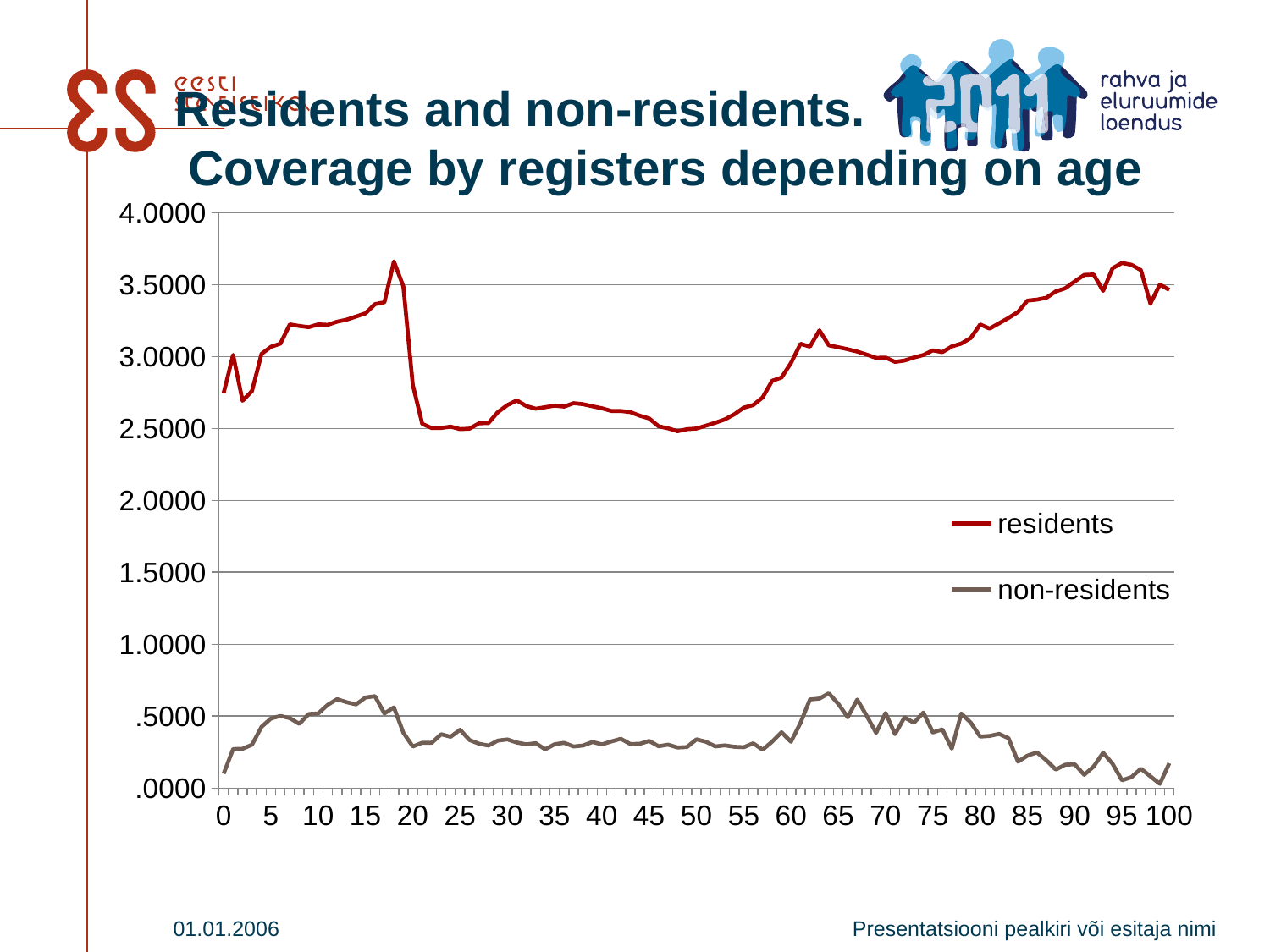

# Residents and non-residents. Coverage by registers depending on age

### Chart

| Category | residents | non-residents |
|---|---|---|
| 0 | 2.7462090441375517 | 0.09987669543773124 |
| 1 | 3.0106951871657714 | 0.2712511938872973 |
| 2 | 2.692176224838572 | 0.27305936073059367 |
| 3 | 2.75991258195441 | 0.3013574660633479 |
| 4 | 3.0181078848719696 | 0.42581211589113394 |
| 5 | 3.067546636137115 | 0.48359073359073373 |
| 6 | 3.089364380113281 | 0.5015772870662457 |
| 7 | 3.223213638012349 | 0.4861407249466958 |
| 8 | 3.2120812655086772 | 0.4465786314525807 |
| 9 | 3.2035778454808215 | 0.5150837988826816 |
| 10 | 3.223161794314237 | 0.5188679245283022 |
| 11 | 3.2200550530869068 | 0.5785024154589378 |
| 12 | 3.2418859467087375 | 0.6181353767560668 |
| 13 | 3.255710876235949 | 0.5968523002421308 |
| 14 | 3.2780588967233504 | 0.5818414322250636 |
| 15 | 3.3001806897635353 | 0.6296758104738158 |
| 16 | 3.36366454813208 | 0.6389645776566751 |
| 17 | 3.37713858797161 | 0.5189718482252144 |
| 18 | 3.66036818339702 | 0.5604113110539847 |
| 19 | 3.4873553620422277 | 0.38531073446327685 |
| 20 | 2.8029238764205355 | 0.2887931034482757 |
| 21 | 2.531969054155219 | 0.315081652257445 |
| 22 | 2.5027598682684484 | 0.314580031695721 |
| 23 | 2.503223170510255 | 0.3742732558139534 |
| 24 | 2.5123499064055164 | 0.3566433566433564 |
| 25 | 2.494982641365864 | 0.4056356487549147 |
| 26 | 2.4983108108107936 | 0.33415841584158423 |
| 27 | 2.535425582501191 | 0.3084378563283925 |
| 28 | 2.5373967829697825 | 0.2953929539295393 |
| 29 | 2.6135156797916 | 0.3300165837479271 |
| 30 | 2.662184620033219 | 0.33807626636311894 |
| 31 | 2.694564323879986 | 0.31659775546367347 |
| 32 | 2.6556294833142813 | 0.3038575667655785 |
| 33 | 2.6368525480367566 | 0.3121420389461625 |
| 34 | 2.647441479280845 | 0.2692771084337354 |
| 35 | 2.658289128083638 | 0.30472636815920345 |
| 36 | 2.6518113109199843 | 0.3144016227180529 |
| 37 | 2.6753246753246724 | 0.2890625000000003 |
| 38 | 2.668491420149504 | 0.2959610027855154 |
| 39 | 2.653826504546861 | 0.3204013377926418 |
| 40 | 2.6399879190576896 | 0.3037651563497133 |
| 41 | 2.6210261414411375 | 0.32434301521438447 |
| 42 | 2.621136327734202 | 0.34251412429378514 |
| 43 | 2.6134712744882216 | 0.3062730627306271 |
| 44 | 2.58854196837165 | 0.30762852404643404 |
| 45 | 2.5693691615730474 | 0.3278553820870998 |
| 46 | 2.5149113303301904 | 0.29103885804916757 |
| 47 | 2.50040990326284 | 0.3016000000000008 |
| 48 | 2.4804924760601974 | 0.28213689482470794 |
| 49 | 2.494498585350521 | 0.28525382755842066 |
| 50 | 2.4991308793456 | 0.3387723387723385 |
| 51 | 2.519122896481376 | 0.3222036727879797 |
| 52 | 2.5393194314762795 | 0.2893864013267001 |
| 53 | 2.5622974337176485 | 0.29675153643546964 |
| 54 | 2.598204204527135 | 0.28693994280266916 |
| 55 | 2.6445039335664426 | 0.2838515546639927 |
| 56 | 2.6622442455242834 | 0.3109815354713309 |
| 57 | 2.7154476012529534 | 0.2665121668597918 |
| 58 | 2.8310089280504074 | 0.32223543400713456 |
| 59 | 2.8538638985005633 | 0.38825031928480186 |
| 60 | 2.955339017458401 | 0.32230215827338143 |
| 61 | 3.0884793751525508 | 0.45365853658536615 |
| 62 | 3.068593314763234 | 0.6157718120805364 |
| 63 | 3.181465975129652 | 0.6222664015904573 |
| 64 | 3.0774808910955733 | 0.6588983050847452 |
| 65 | 3.064258744746041 | 0.5852417302798982 |
| 66 | 3.050529527912407 | 0.4919093851132689 |
| 67 | 3.034174792672932 | 0.6148867313915862 |
| 68 | 3.0127850395954696 | 0.5030303030303026 |
| 69 | 2.990395300841406 | 0.3837535014005606 |
| 70 | 2.992325455039396 | 0.5217391304347822 |
| 71 | 2.9624602497479104 | 0.37499999999999994 |
| 72 | 2.9720881894439897 | 0.49137931034482785 |
| 73 | 2.993064118372381 | 0.4537572254335259 |
| 74 | 3.0101679248189708 | 0.524926686217009 |
| 75 | 3.0425795053003544 | 0.38709677419354865 |
| 76 | 3.0301919552426093 | 0.40833333333333316 |
| 77 | 3.070058751801351 | 0.27376425855513326 |
| 78 | 3.089813551614362 | 0.5183673469387756 |
| 79 | 3.128552831416787 | 0.45547945205479445 |
| 80 | 3.2227739923778747 | 0.3578595317725754 |
| 81 | 3.1940148371683668 | 0.36263736263736246 |
| 82 | 3.230886006072322 | 0.37662337662337664 |
| 83 | 3.268206561718396 | 0.3464285714285713 |
| 84 | 3.3095521879788787 | 0.18360655737704923 |
| 85 | 3.3884197828709253 | 0.22539682539682546 |
| 86 | 3.3952873286847916 | 0.24778761061946913 |
| 87 | 3.4084024006859095 | 0.19333333333333327 |
| 88 | 3.452205882352942 | 0.12852664576802514 |
| 89 | 3.474084003574623 | 0.16256157635467974 |
| 90 | 3.5219146482122277 | 0.16504854368932037 |
| 91 | 3.56698113207547 | 0.09210526315789476 |
| 92 | 3.5699614890885765 | 0.1496062992125984 |
| 93 | 3.4561403508771926 | 0.24576271186440676 |
| 94 | 3.6136363636363633 | 0.16883116883116892 |
| 95 | 3.650165016501652 | 0.05405405405405406 |
| 96 | 3.6374045801526713 | 0.07575757575757576 |
| 97 | 3.600000000000001 | 0.13461538461538464 |
| 98 | 3.367647058823529 | 0.08163265306122448 |
| 99 | 3.499999999999999 | 0.029411764705882353 |
| 100 | 3.4629629629629632 | 0.1724137931034483 |
01.01.2006